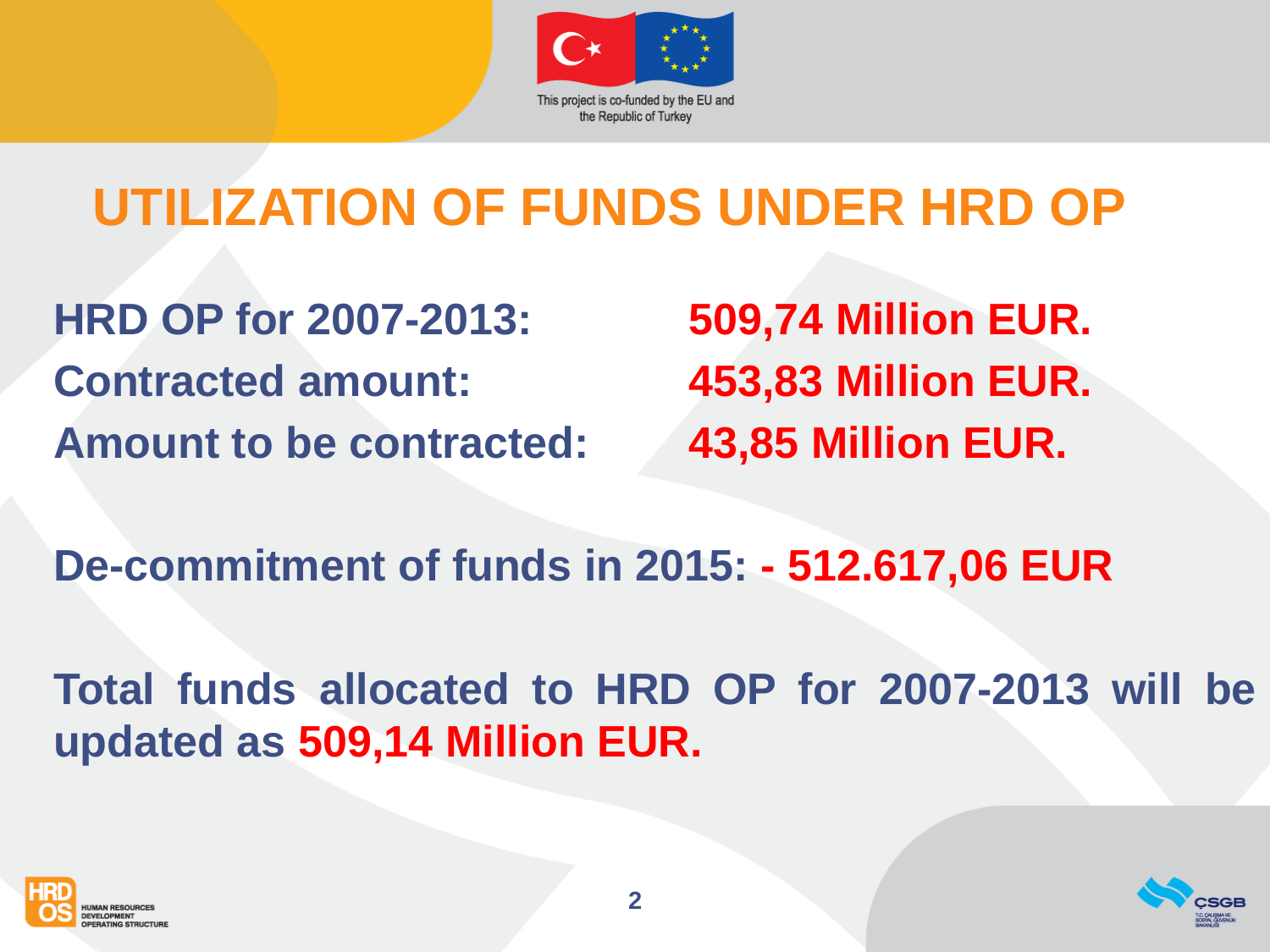

# UTILIZATION OF FUNDS UNDER HRD OP
HRD OP for 2007-2013:	 	509,74 Million EUR.
Contracted amount:		453,83 Million EUR.
Amount to be contracted:	43,85 Million EUR.

De-commitment of funds in 2015: - 512.617,06 EUR

Total funds allocated to HRD OP for 2007-2013 will be updated as 509,14 Million EUR.

2